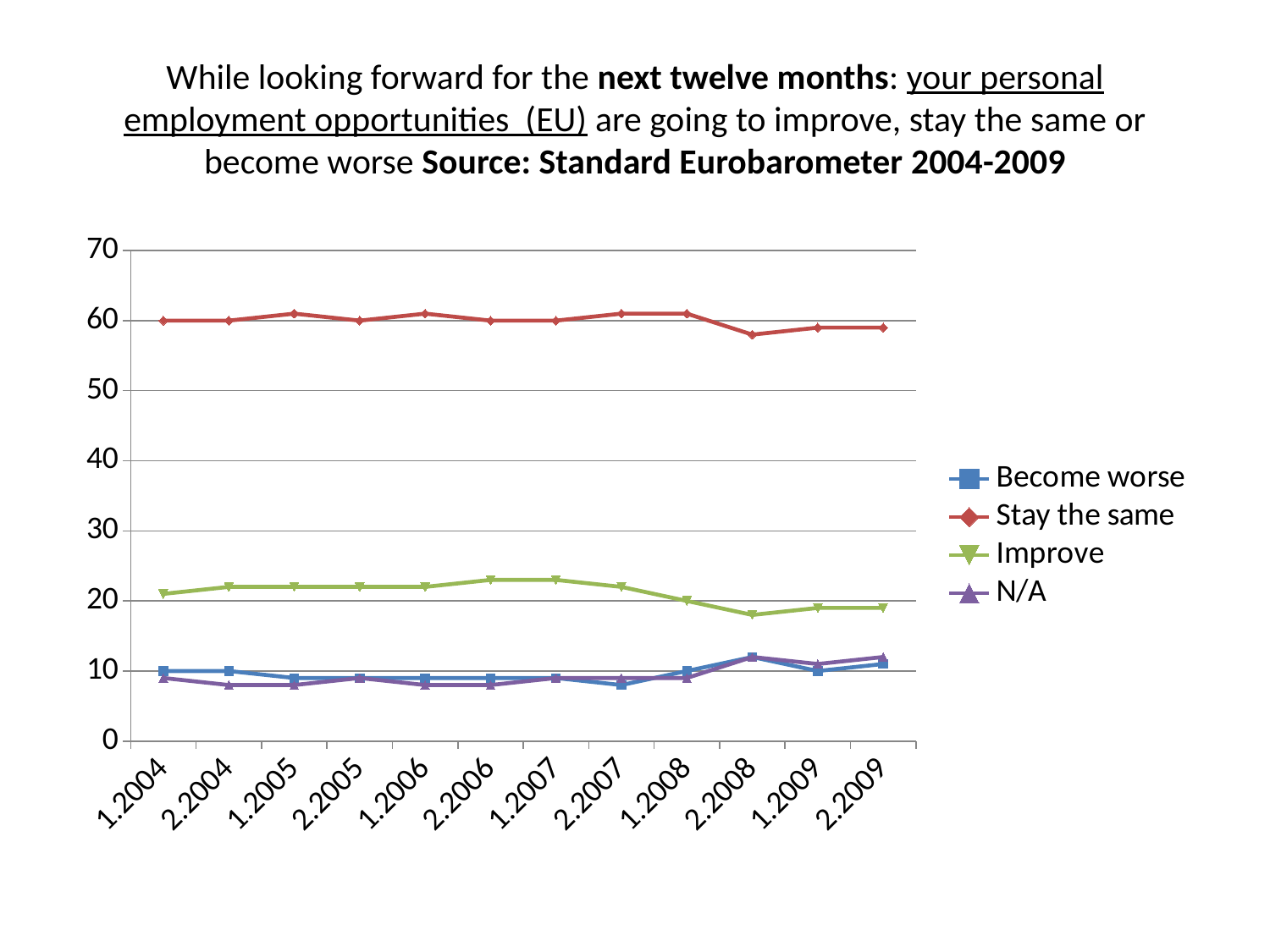

# While looking forward for the next twelve months: your personal employment opportunities  (EU) are going to improve, stay the same or become worse Source: Standard Eurobarometer 2004-2009

### Chart

| Category | Become worse | Stay the same | Improve | N/A |
|---|---|---|---|---|
| 1.2003999999999968 | 10.0 | 60.0 | 21.0 | 9.0 |
| 2.2004000000000001 | 10.0 | 60.0 | 22.0 | 8.0 |
| 1.2004999999999968 | 9.0 | 61.0 | 22.0 | 8.0 |
| 2.2004999999999999 | 9.0 | 60.0 | 22.0 | 9.0 |
| 1.2005999999999968 | 9.0 | 61.0 | 22.0 | 8.0 |
| 2.2006000000000001 | 9.0 | 60.0 | 23.0 | 8.0 |
| 1.2006999999999968 | 9.0 | 60.0 | 23.0 | 9.0 |
| 2.2006999999999999 | 8.0 | 61.0 | 22.0 | 9.0 |
| 1.2007999999999968 | 10.0 | 61.0 | 20.0 | 9.0 |
| 2.2008000000000001 | 12.0 | 58.0 | 18.0 | 12.0 |
| 1.2008999999999967 | 10.0 | 59.0 | 19.0 | 11.0 |
| 2.2008999999999999 | 11.0 | 59.0 | 19.0 | 12.0 |